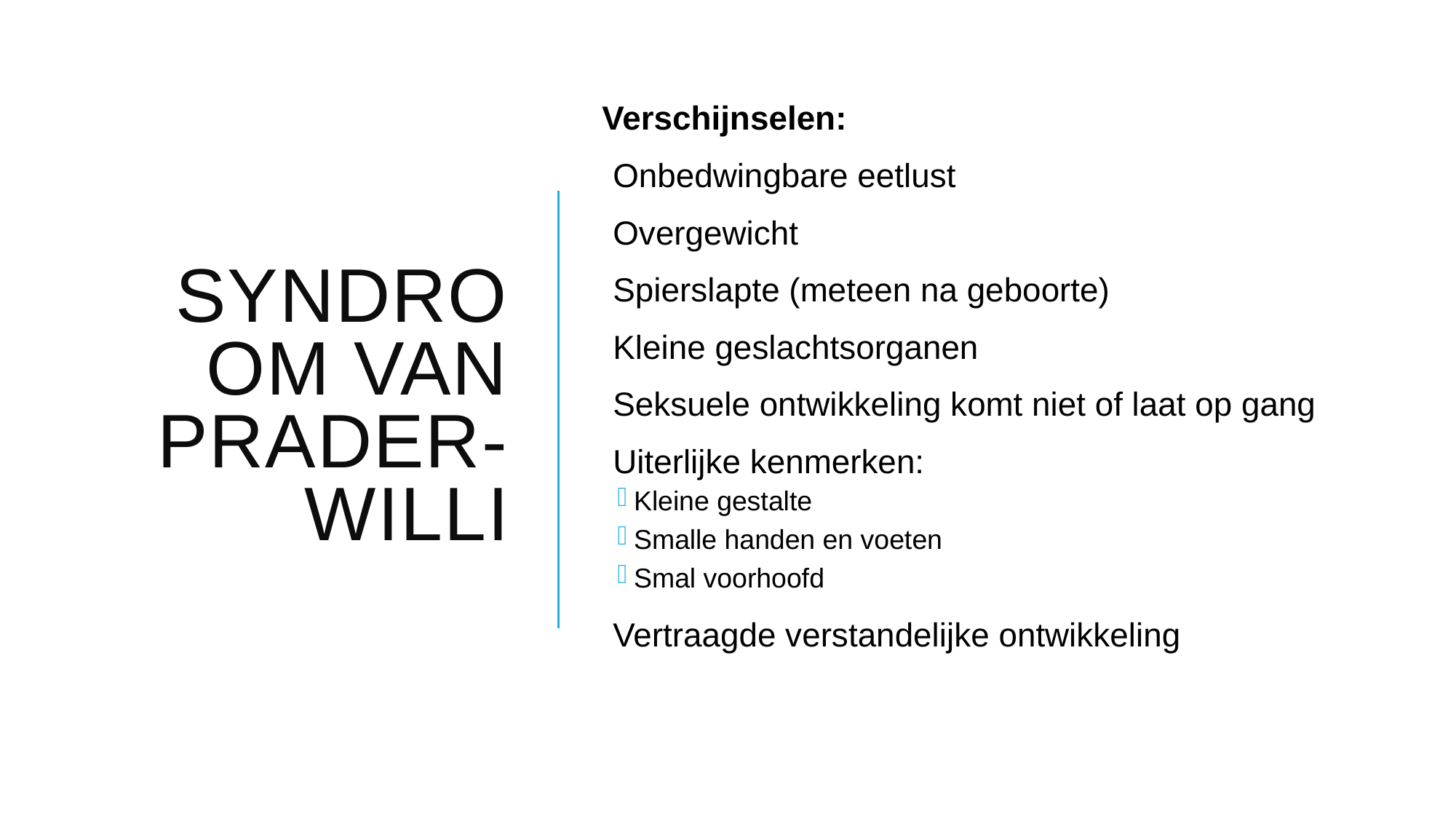

# Syndroom van Prader-Willi
Verschijnselen:
Onbedwingbare eetlust
Overgewicht
Spierslapte (meteen na geboorte)
Kleine geslachtsorganen
Seksuele ontwikkeling komt niet of laat op gang
Uiterlijke kenmerken:
Kleine gestalte
Smalle handen en voeten
Smal voorhoofd
Vertraagde verstandelijke ontwikkeling